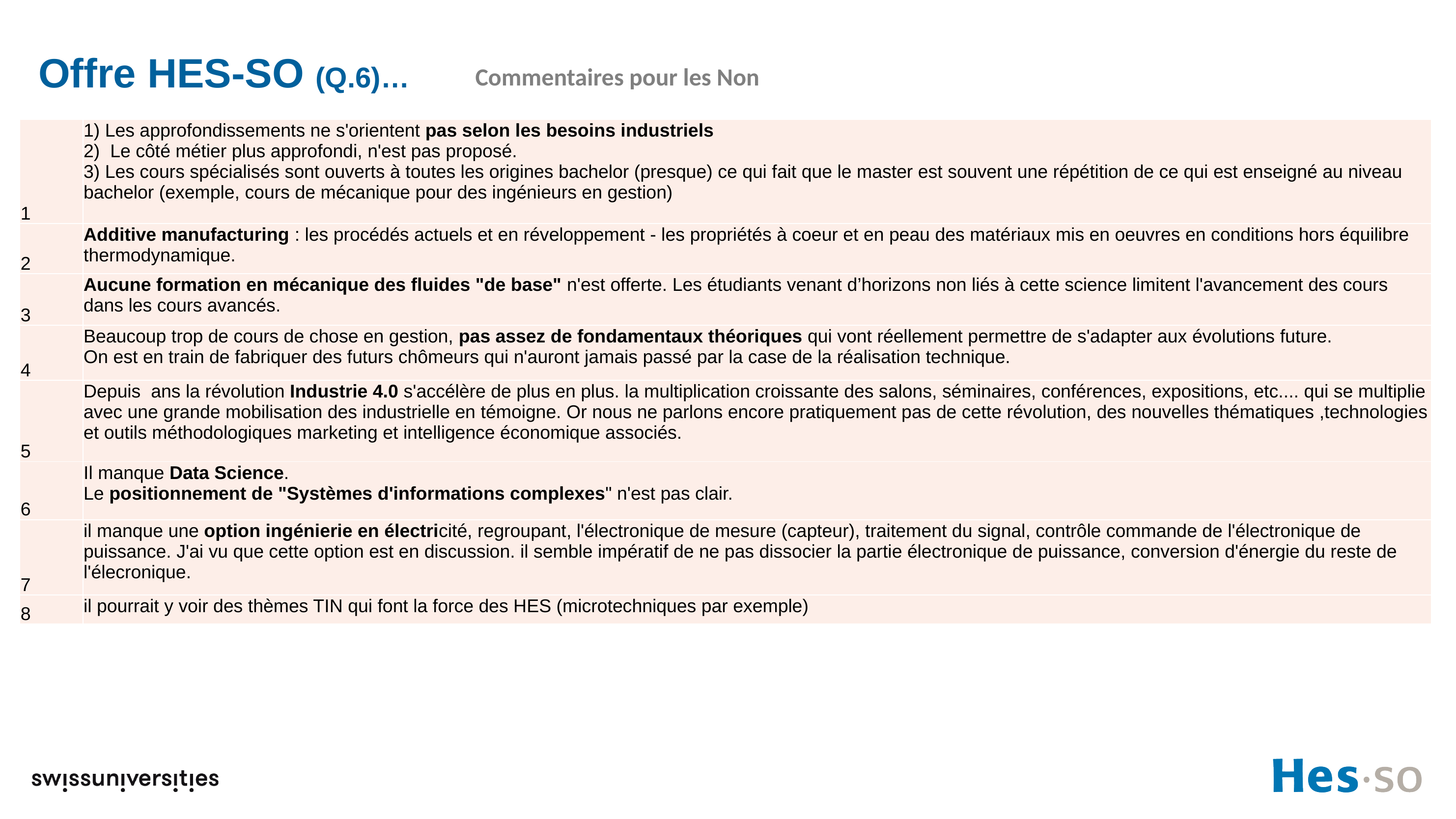

# Offre HES-SO (Q.6)…
Commentaires pour les Non

### Chart: Spécialisations importantes de TIN, TIC, TE
se retrouvent dans les options HES-SO en n et %

| Category |
|---|
| 1 | 1) Les approfondissements ne s'orientent pas selon les besoins industriels 2) Le côté métier plus approfondi, n'est pas proposé. 3) Les cours spécialisés sont ouverts à toutes les origines bachelor (presque) ce qui fait que le master est souvent une répétition de ce qui est enseigné au niveau bachelor (exemple, cours de mécanique pour des ingénieurs en gestion) |
| --- | --- |
| 2 | Additive manufacturing : les procédés actuels et en réveloppement - les propriétés à coeur et en peau des matériaux mis en oeuvres en conditions hors équilibre thermodynamique. |
| 3 | Aucune formation en mécanique des fluides "de base" n'est offerte. Les étudiants venant d’horizons non liés à cette science limitent l'avancement des cours dans les cours avancés. |
| 4 | Beaucoup trop de cours de chose en gestion, pas assez de fondamentaux théoriques qui vont réellement permettre de s'adapter aux évolutions future. On est en train de fabriquer des futurs chômeurs qui n'auront jamais passé par la case de la réalisation technique. |
| 5 | Depuis ans la révolution Industrie 4.0 s'accélère de plus en plus. la multiplication croissante des salons, séminaires, conférences, expositions, etc.... qui se multiplie avec une grande mobilisation des industrielle en témoigne. Or nous ne parlons encore pratiquement pas de cette révolution, des nouvelles thématiques ,technologies et outils méthodologiques marketing et intelligence économique associés. |
| 6 | Il manque Data Science. Le positionnement de "Systèmes d'informations complexes" n'est pas clair. |
| 7 | il manque une option ingénierie en électricité, regroupant, l'électronique de mesure (capteur), traitement du signal, contrôle commande de l'électronique de puissance. J'ai vu que cette option est en discussion. il semble impératif de ne pas dissocier la partie électronique de puissance, conversion d'énergie du reste de l'élecronique. |
| 8 | il pourrait y voir des thèmes TIN qui font la force des HES (microtechniques par exemple) |